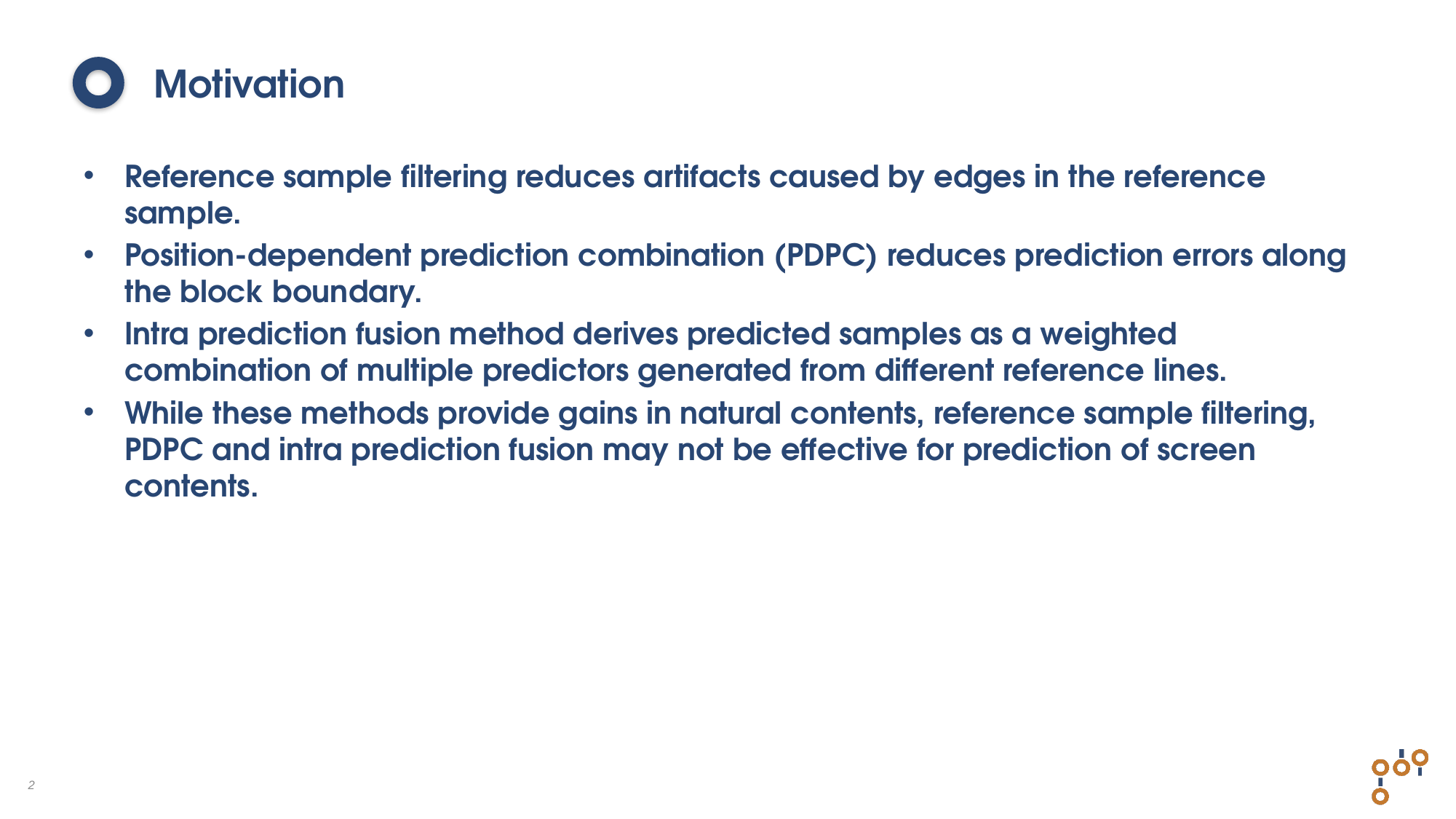

# Motivation
Reference sample filtering reduces artifacts caused by edges in the reference sample.
Position-dependent prediction combination (PDPC) reduces prediction errors along the block boundary.
Intra prediction fusion method derives predicted samples as a weighted combination of multiple predictors generated from different reference lines.
While these methods provide gains in natural contents, reference sample filtering, PDPC and intra prediction fusion may not be effective for prediction of screen contents.